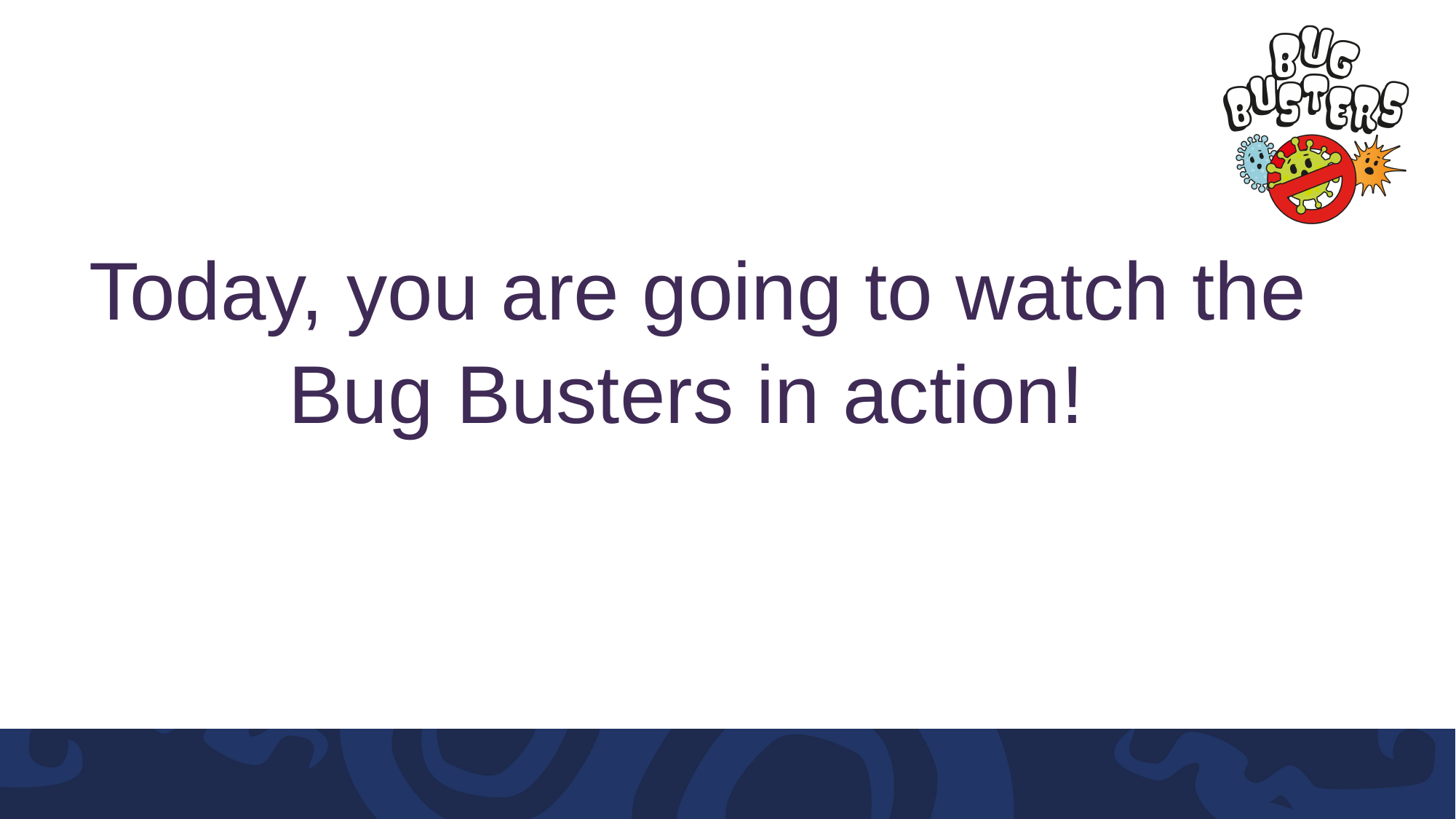

Today, you are going to watch the
Bug Busters in action!